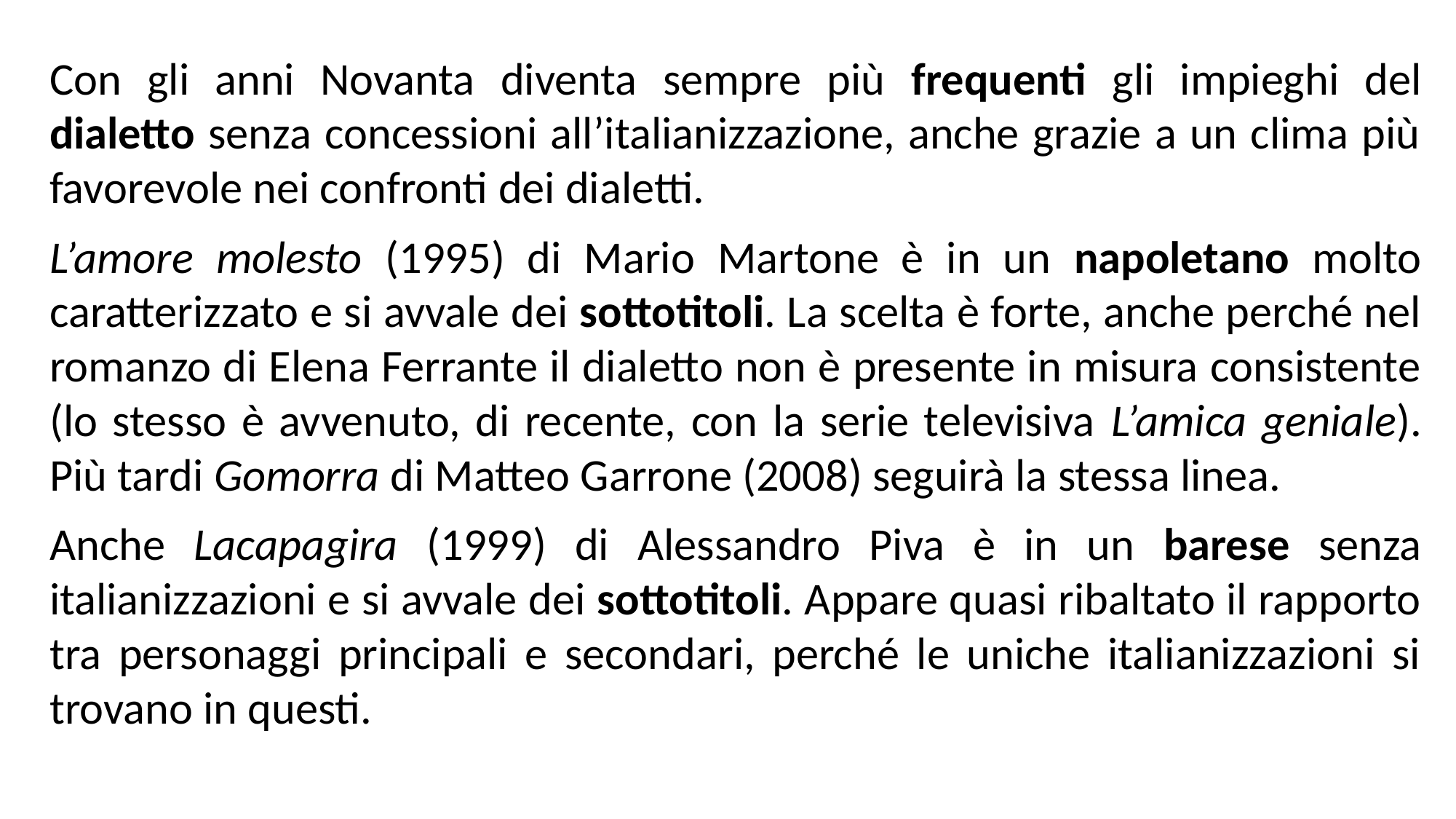

Con gli anni Novanta diventa sempre più frequenti gli impieghi del dialetto senza concessioni all’italianizzazione, anche grazie a un clima più favorevole nei confronti dei dialetti.

L’amore molesto (1995) di Mario Martone è in un napoletano molto caratterizzato e si avvale dei sottotitoli. La scelta è forte, anche perché nel romanzo di Elena Ferrante il dialetto non è presente in misura consistente (lo stesso è avvenuto, di recente, con la serie televisiva L’amica geniale). Più tardi Gomorra di Matteo Garrone (2008) seguirà la stessa linea.

Anche Lacapagira (1999) di Alessandro Piva è in un barese senza italianizzazioni e si avvale dei sottotitoli. Appare quasi ribaltato il rapporto tra personaggi principali e secondari, perché le uniche italianizzazioni si trovano in questi.